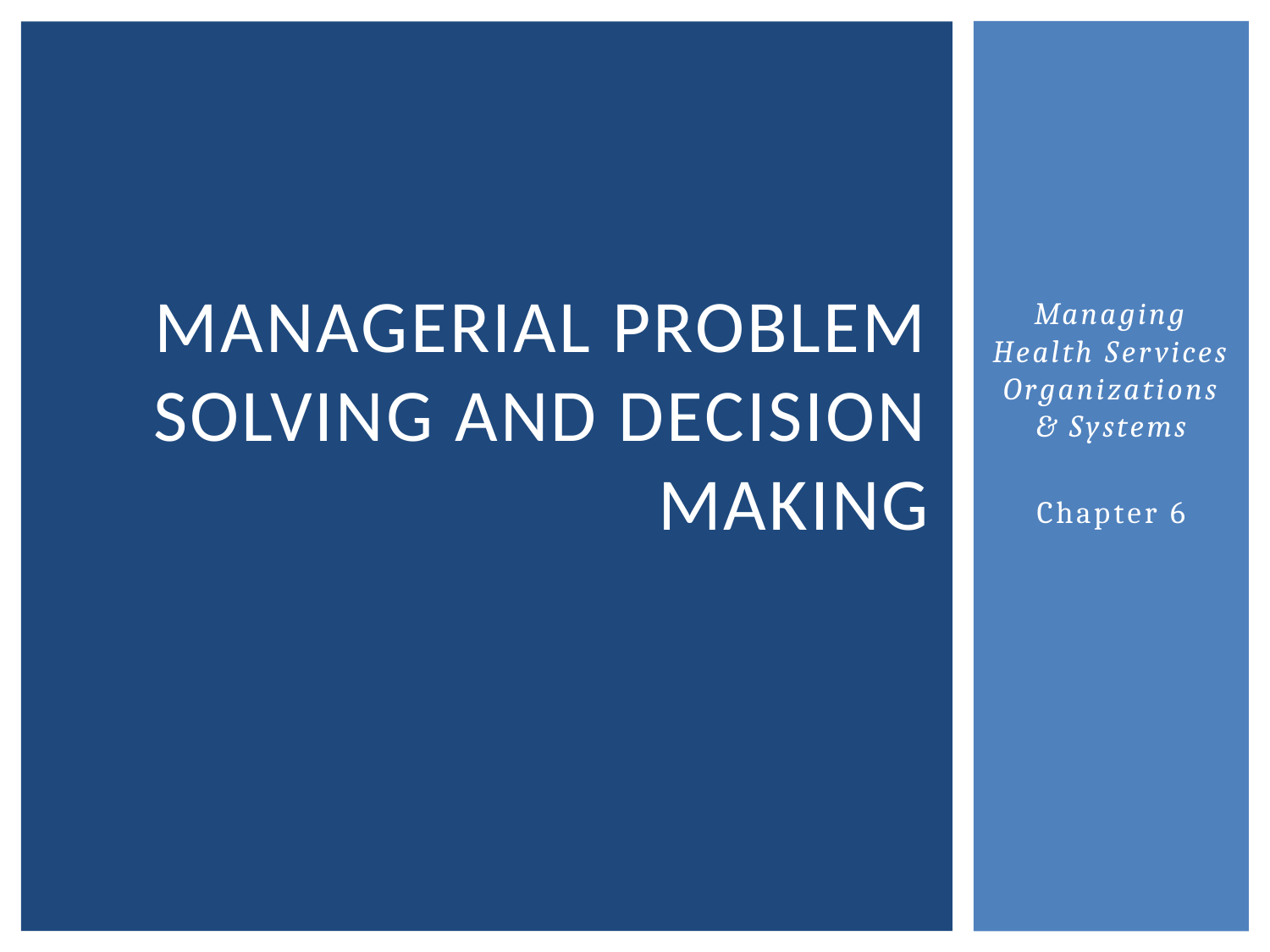

# Managerial Problem solving and decision making
Managing Health Services Organizations & Systems

Chapter 6